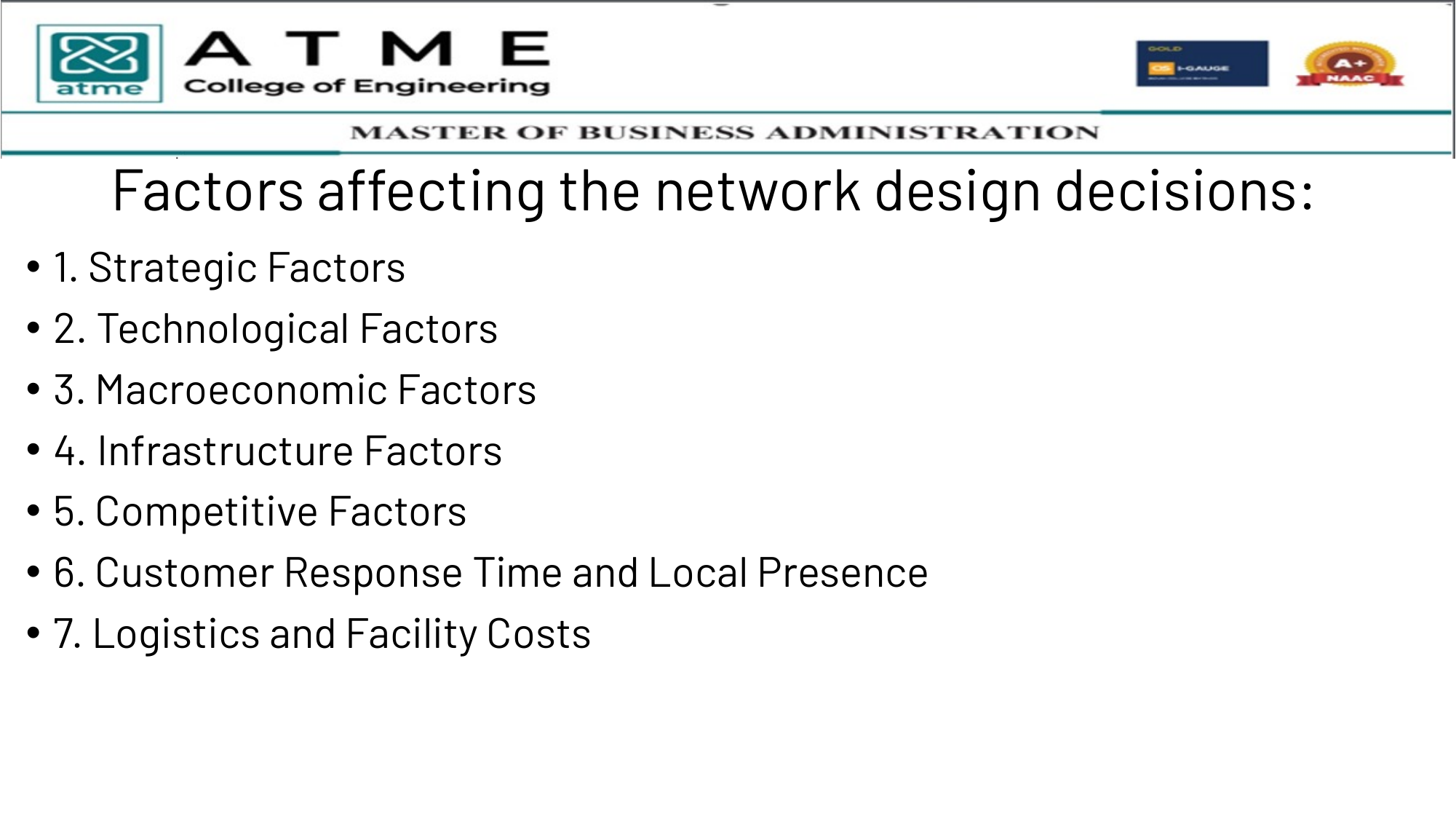

# Factors affecting the network design decisions:
1. Strategic Factors
2. Technological Factors
3. Macroeconomic Factors
4. Infrastructure Factors
5. Competitive Factors
6. Customer Response Time and Local Presence
7. Logistics and Facility Costs